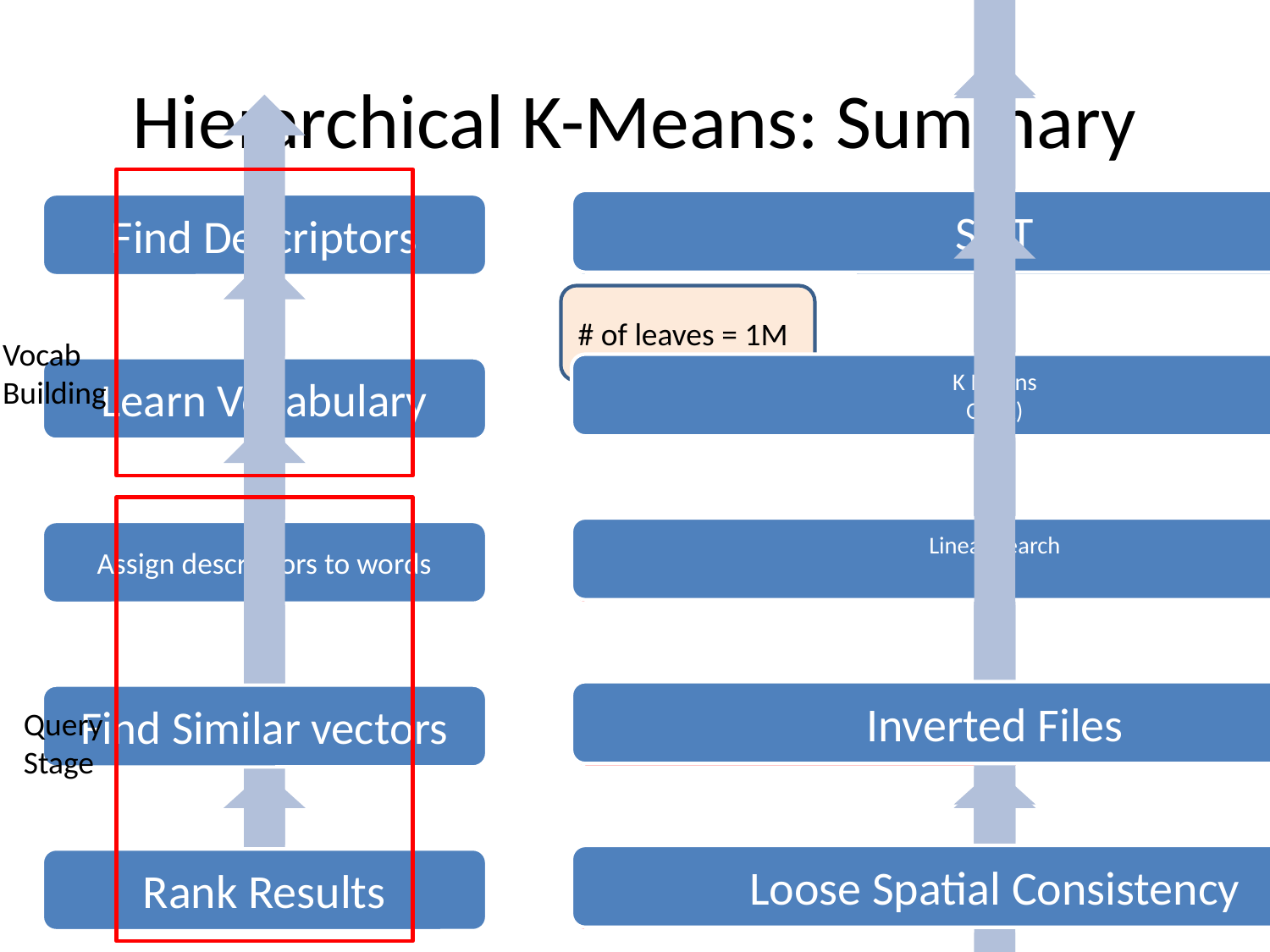

# Hierarchical K-Means: Summary

SIFT
K Means
O(Nk)
Linear Search
O(k)
Loose Spatial Consistency
Find Descriptors
Learn Vocabulary
Assign descriptors to words
Find Similar vectors
Rank Results
Hierarchical K Means
O(N log(# of leaves))
Search along the path
O(k log(# of leaves))
# of leaves = 1M
Vocab
Building

Query
Stage